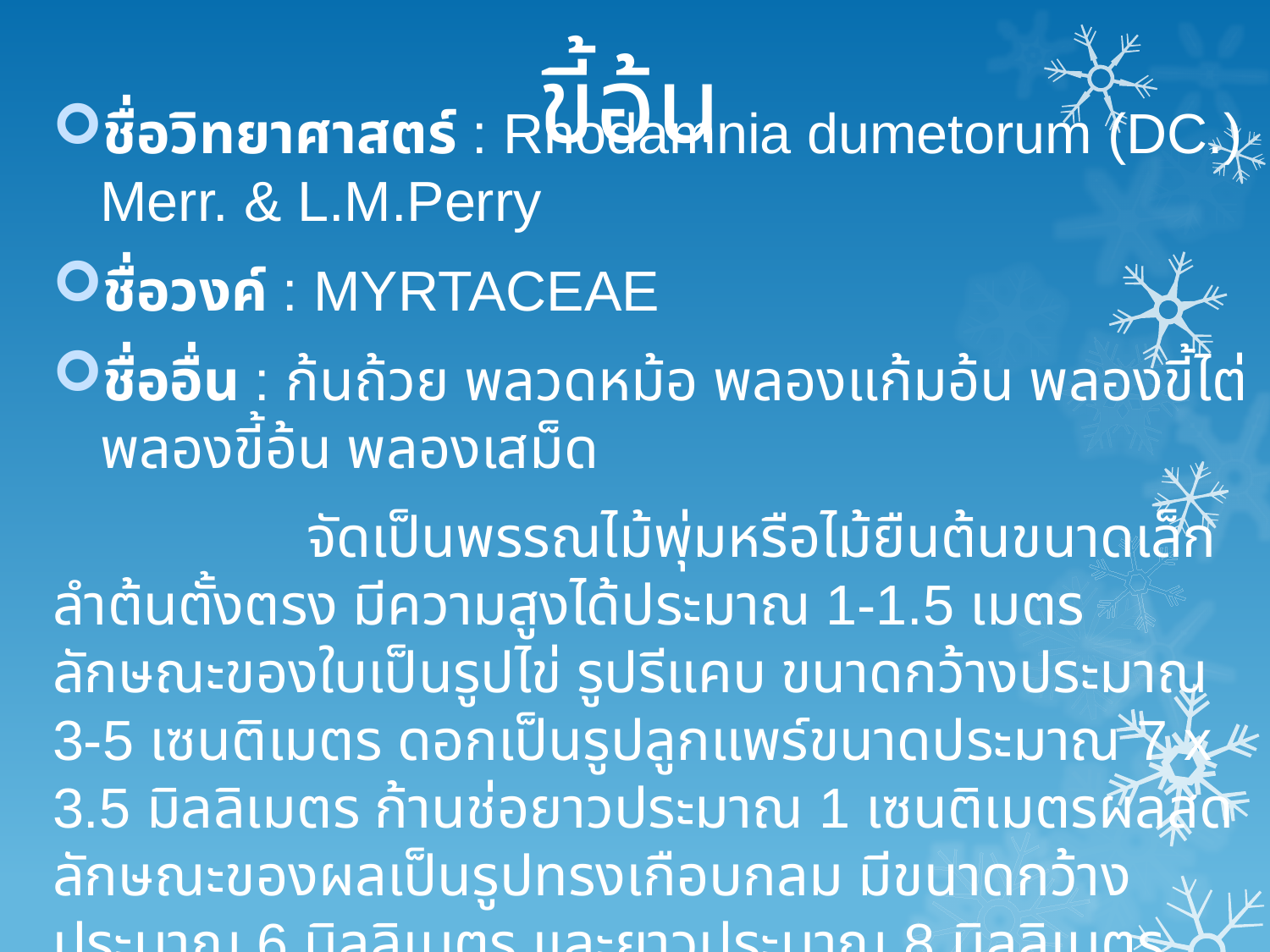

# ขี้อ้น
ชื่อวิทยาศาสตร์ : Rhodamnia dumetorum (DC.) Merr. & L.M.Perry
ชื่อวงค์ : MYRTACEAE
ชื่ออื่น : ก้นถ้วย พลวดหม้อ พลองแก้มอ้น พลองขี้ไต่ พลองขี้อ้น พลองเสม็ด
		จัดเป็นพรรณไม้พุ่มหรือไม้ยืนต้นขนาดเล็ก ลำต้นตั้งตรง มีความสูงได้ประมาณ 1-1.5 เมตร ลักษณะของใบเป็นรูปไข่ รูปรีแคบ ขนาดกว้างประมาณ 3-5 เซนติเมตร ดอกเป็นรูปลูกแพร์ขนาดประมาณ 7 x 3.5 มิลลิเมตร ก้านช่อยาวประมาณ 1 เซนติเมตรผลสด ลักษณะของผลเป็นรูปทรงเกือบกลม มีขนาดกว้างประมาณ 6 มิลลิเมตร และยาวประมาณ 8 มิลลิเมตร